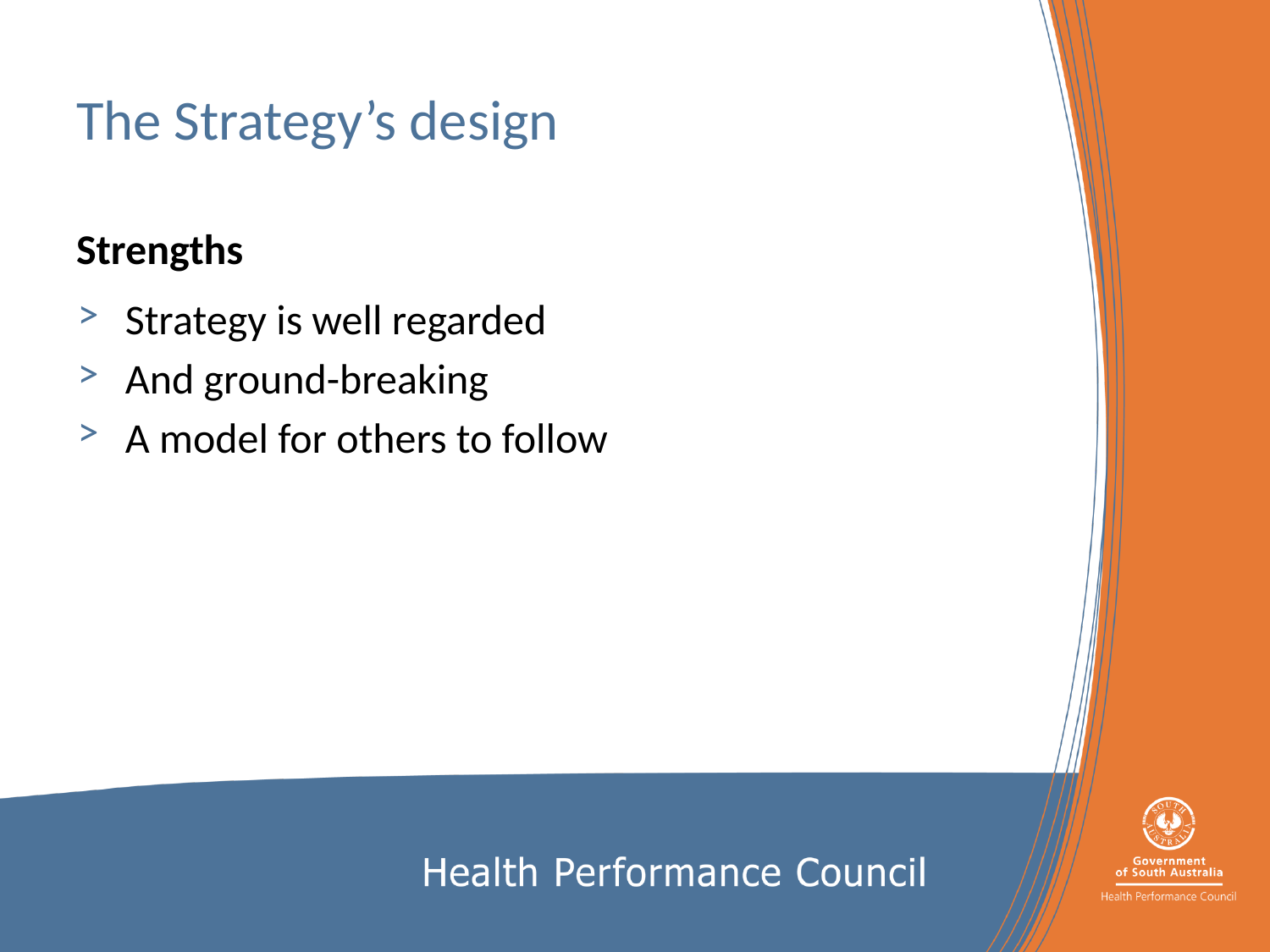

# The Strategy’s design
Strengths
Strategy is well regarded
And ground-breaking
A model for others to follow